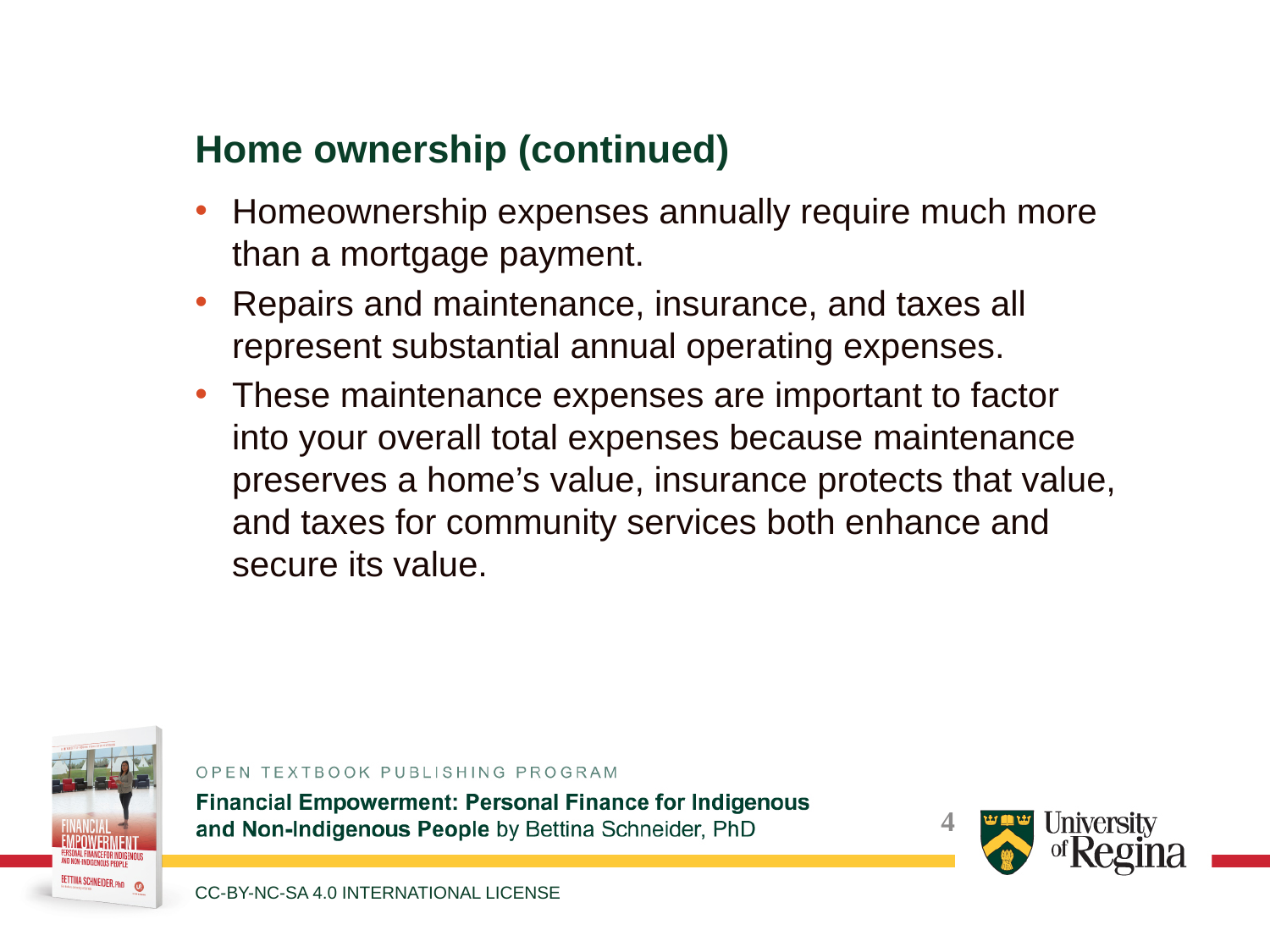

Home ownership (continued)
Homeownership expenses annually require much more than a mortgage payment.
Repairs and maintenance, insurance, and taxes all represent substantial annual operating expenses.
These maintenance expenses are important to factor into your overall total expenses because maintenance preserves a home’s value, insurance protects that value, and taxes for community services both enhance and secure its value.

CC-BY-NC-SA 4.0 INTERNATIONAL LICENSE